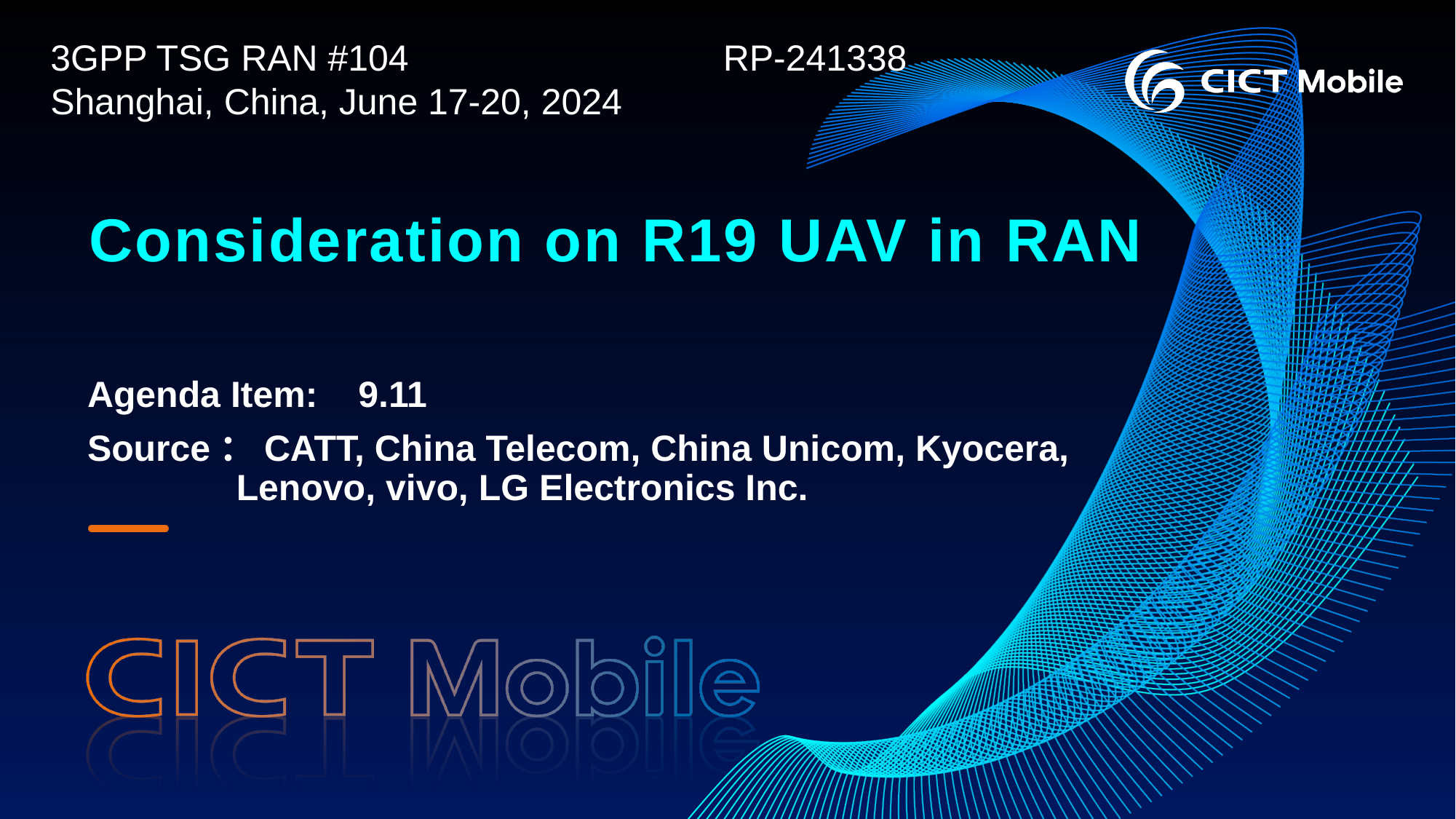

3GPP TSG RAN #104                               RP-241338
Shanghai, China, June 17-20, 2024
# Consideration on R19 UAV in RAN
Agenda Item:    9.11
Source：CATT, China Telecom, China Unicom, Kyocera, Lenovo, vivo, LG Electronics Inc.